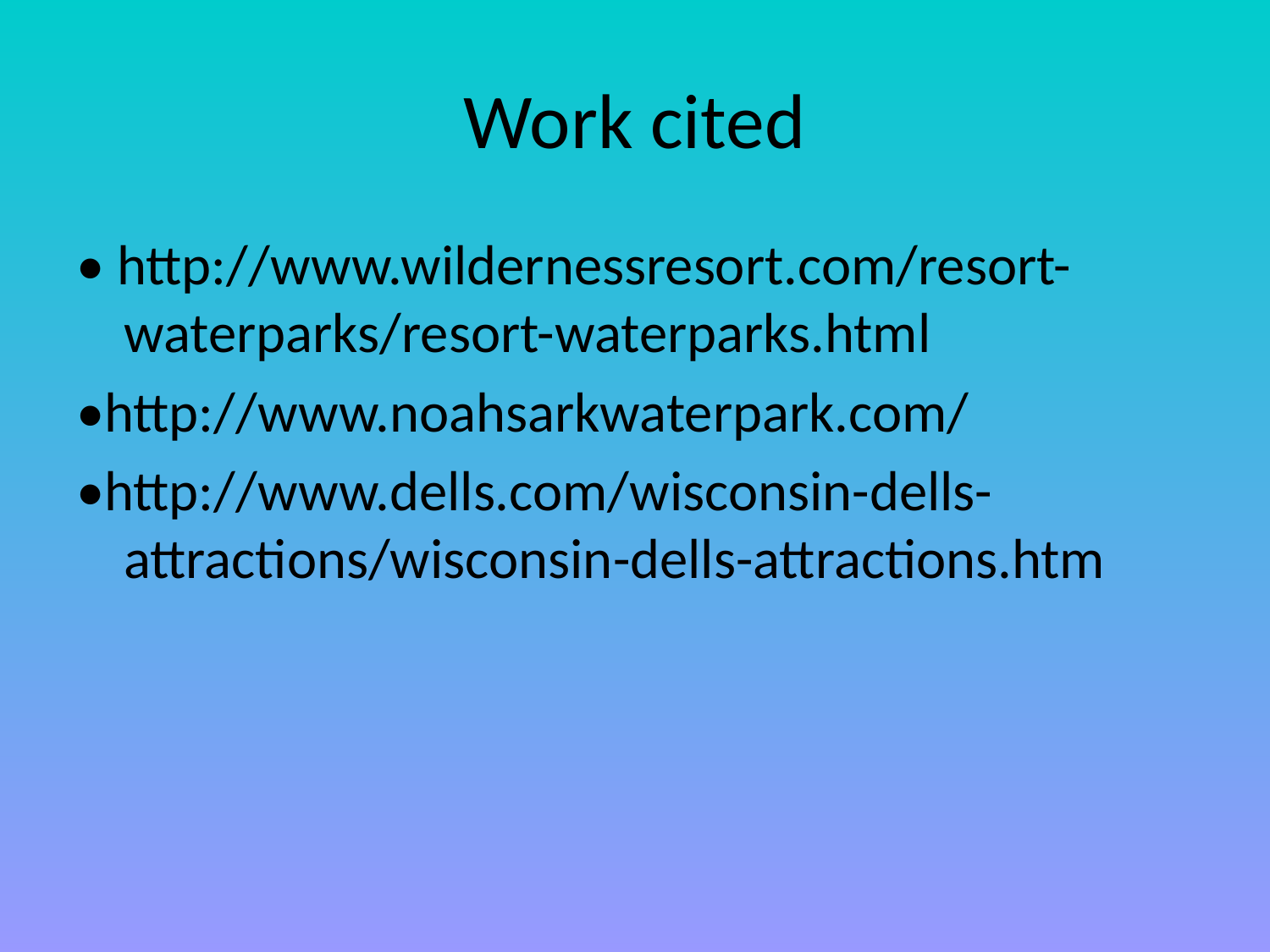

# Work cited
• http://www.wildernessresort.com/resort-waterparks/resort-waterparks.html
•http://www.noahsarkwaterpark.com/
•http://www.dells.com/wisconsin-dells-attractions/wisconsin-dells-attractions.htm